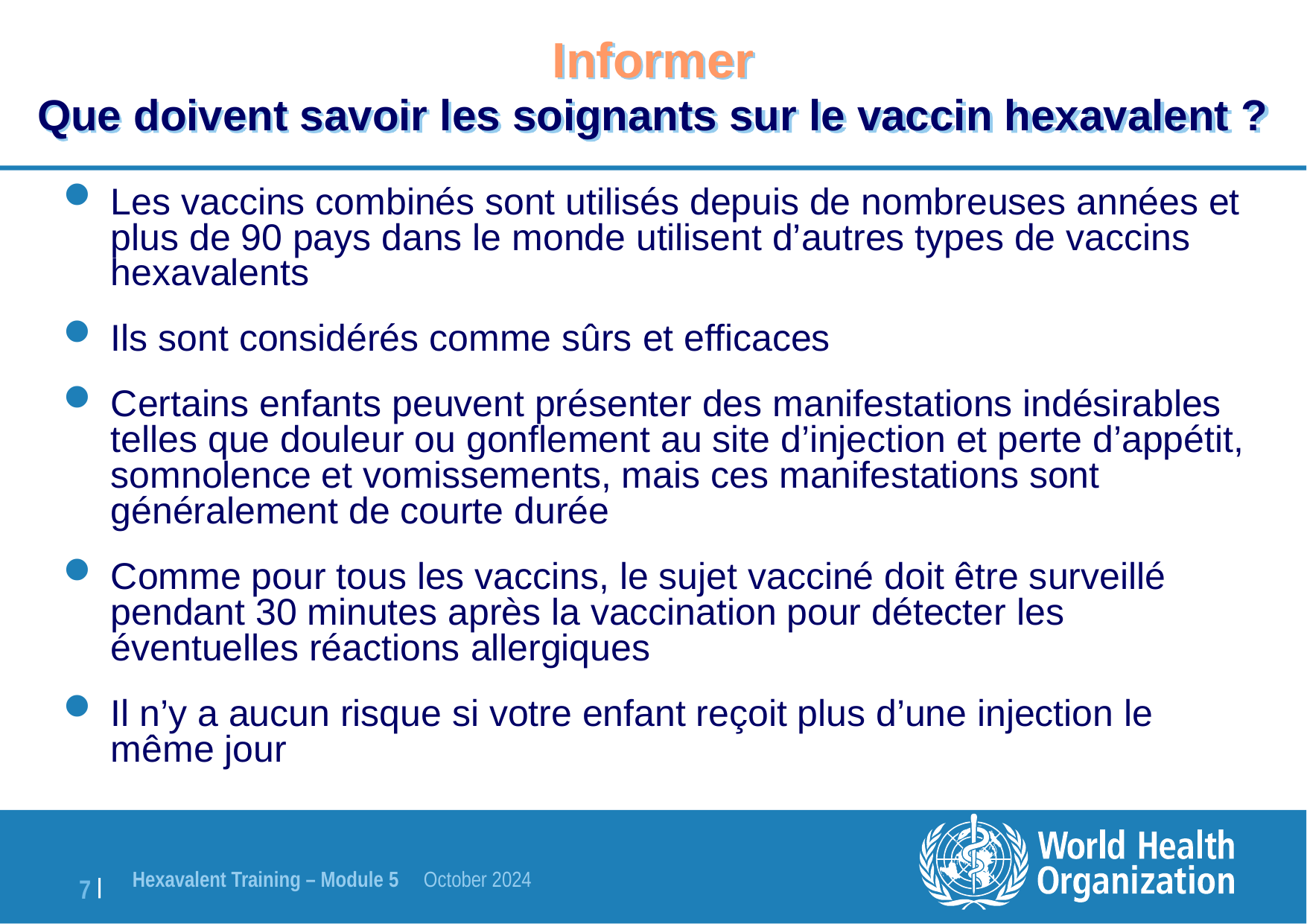

# Informer Que doivent savoir les soignants sur le vaccin hexavalent ?
Les vaccins combinés sont utilisés depuis de nombreuses années et plus de 90 pays dans le monde utilisent d’autres types de vaccins hexavalents
Ils sont considérés comme sûrs et efficaces
Certains enfants peuvent présenter des manifestations indésirables telles que douleur ou gonflement au site d’injection et perte d’appétit, somnolence et vomissements, mais ces manifestations sont généralement de courte durée
Comme pour tous les vaccins, le sujet vacciné doit être surveillé pendant 30 minutes après la vaccination pour détecter les éventuelles réactions allergiques
Il n’y a aucun risque si votre enfant reçoit plus d’une injection le même jour